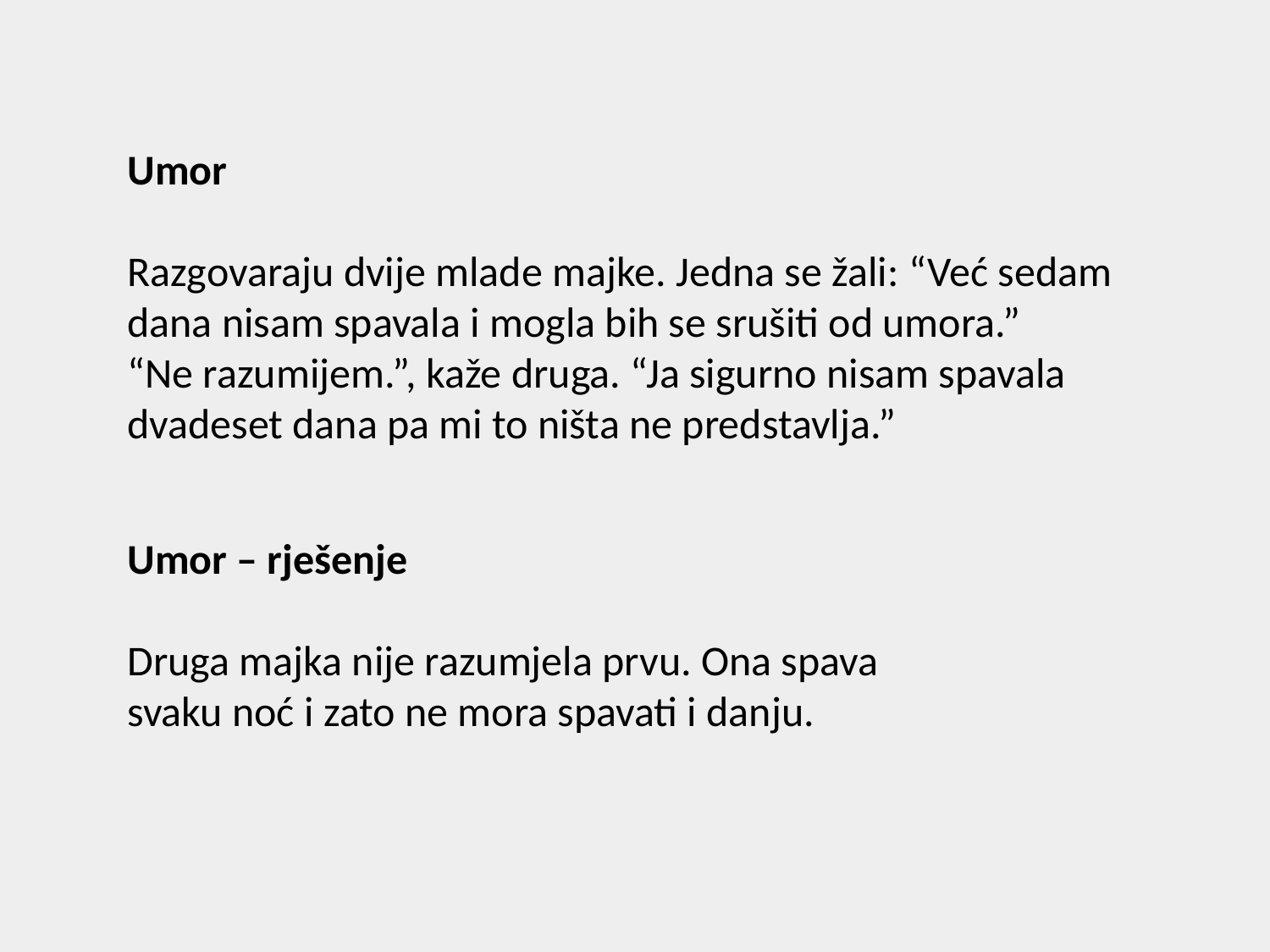

Umor

Razgovaraju dvije mlade majke. Jedna se žali: “Već sedam dana nisam spavala i mogla bih se srušiti od umora.”
“Ne razumijem.”, kaže druga. “Ja sigurno nisam spavala dvadeset dana pa mi to ništa ne predstavlja.”
Umor – rješenje

Druga majka nije razumjela prvu. Ona spava svaku noć i zato ne mora spavati i danju.